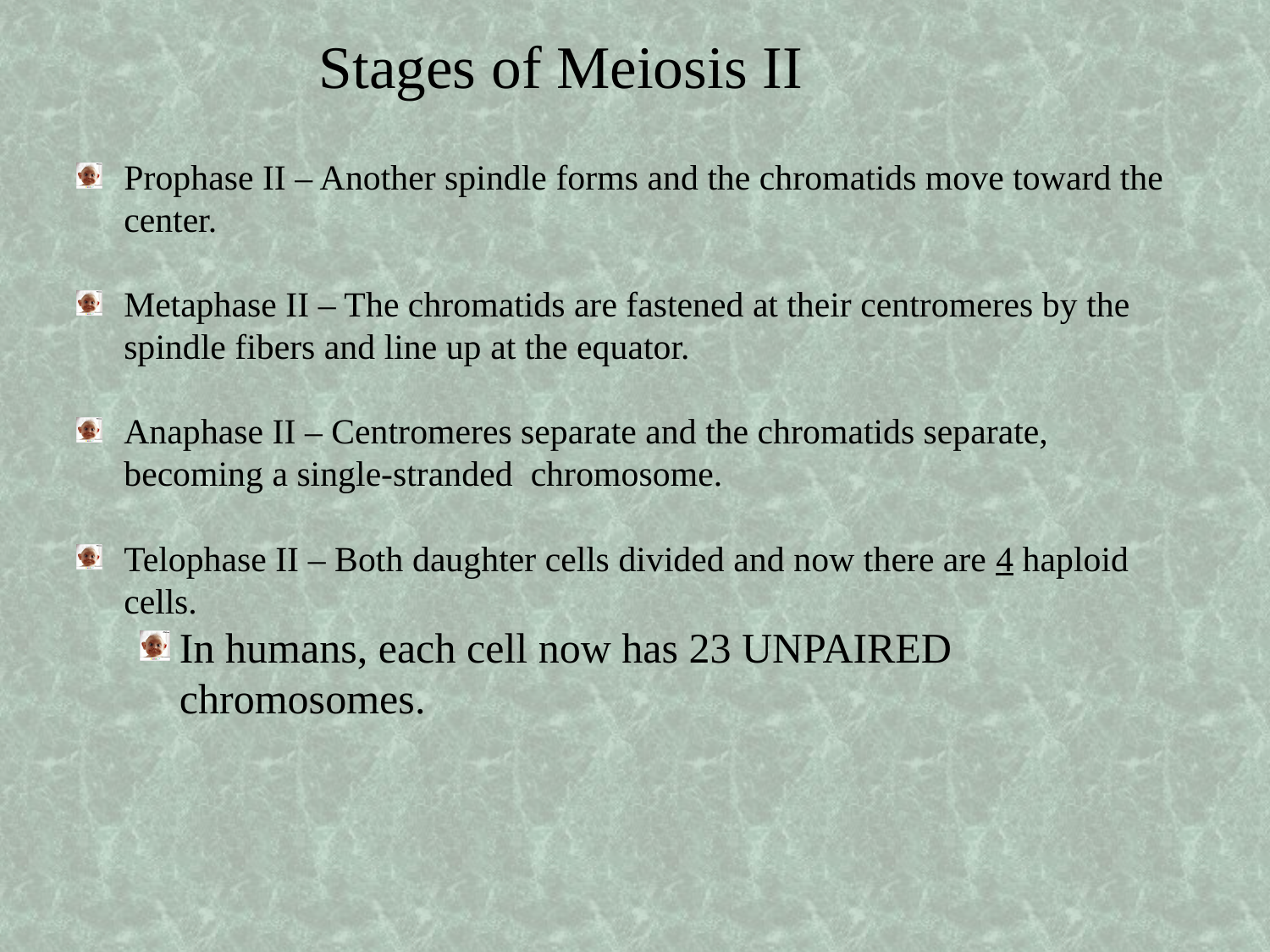

# Stages of Meiosis II
Prophase II – Another spindle forms and the chromatids move toward the center.

Metaphase II – The chromatids are fastened at their centromeres by the spindle fibers and line up at the equator.

Anaphase II – Centromeres separate and the chromatids separate, becoming a single-stranded  chromosome.

Telophase II – Both daughter cells divided and now there are 4 haploid cells.
In humans, each cell now has 23 UNPAIRED chromosomes.